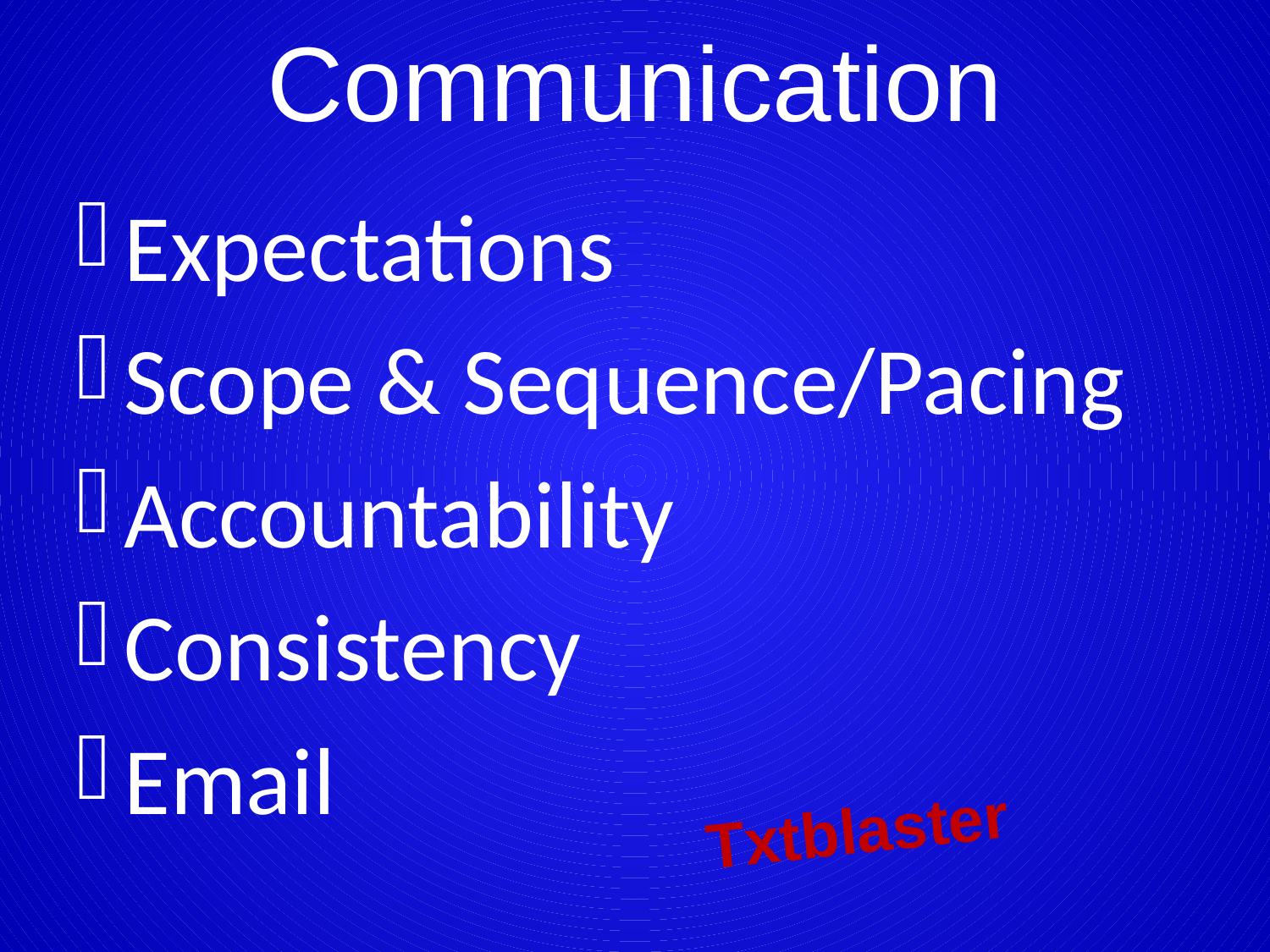

# Communication
Expectations
Scope & Sequence/Pacing
Accountability
Consistency
Email

Txtblaster